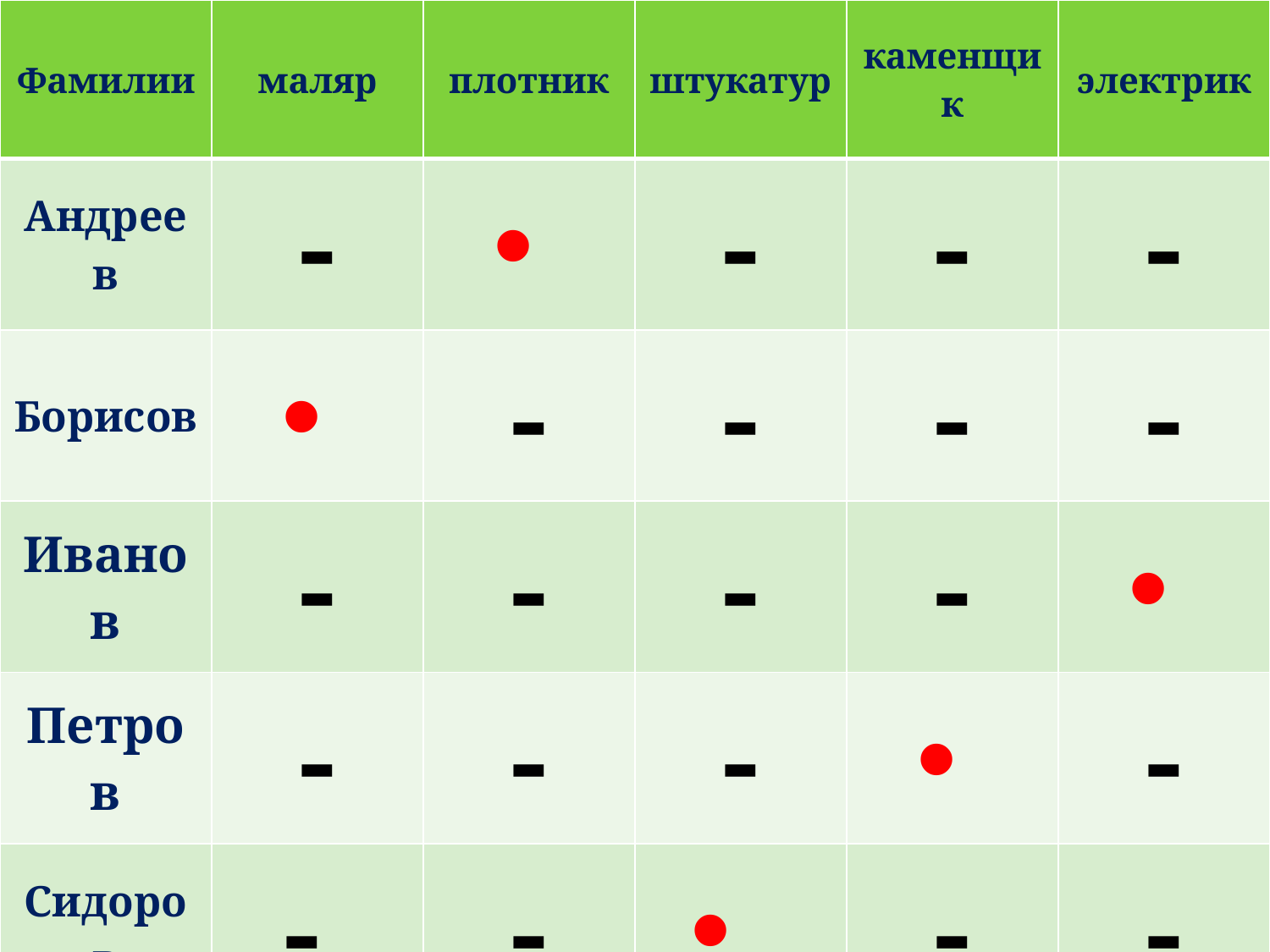

| Фамилии | маляр | плотник | штукатур | каменщик | электрик |
| --- | --- | --- | --- | --- | --- |
| Андреев | - |  | - | - | - |
| Борисов |  | - | - | - | - |
| Иванов | - | - | - | - |  |
| Петров | - | - | - |  | - |
| Сидоров | - | - |  | - | - |